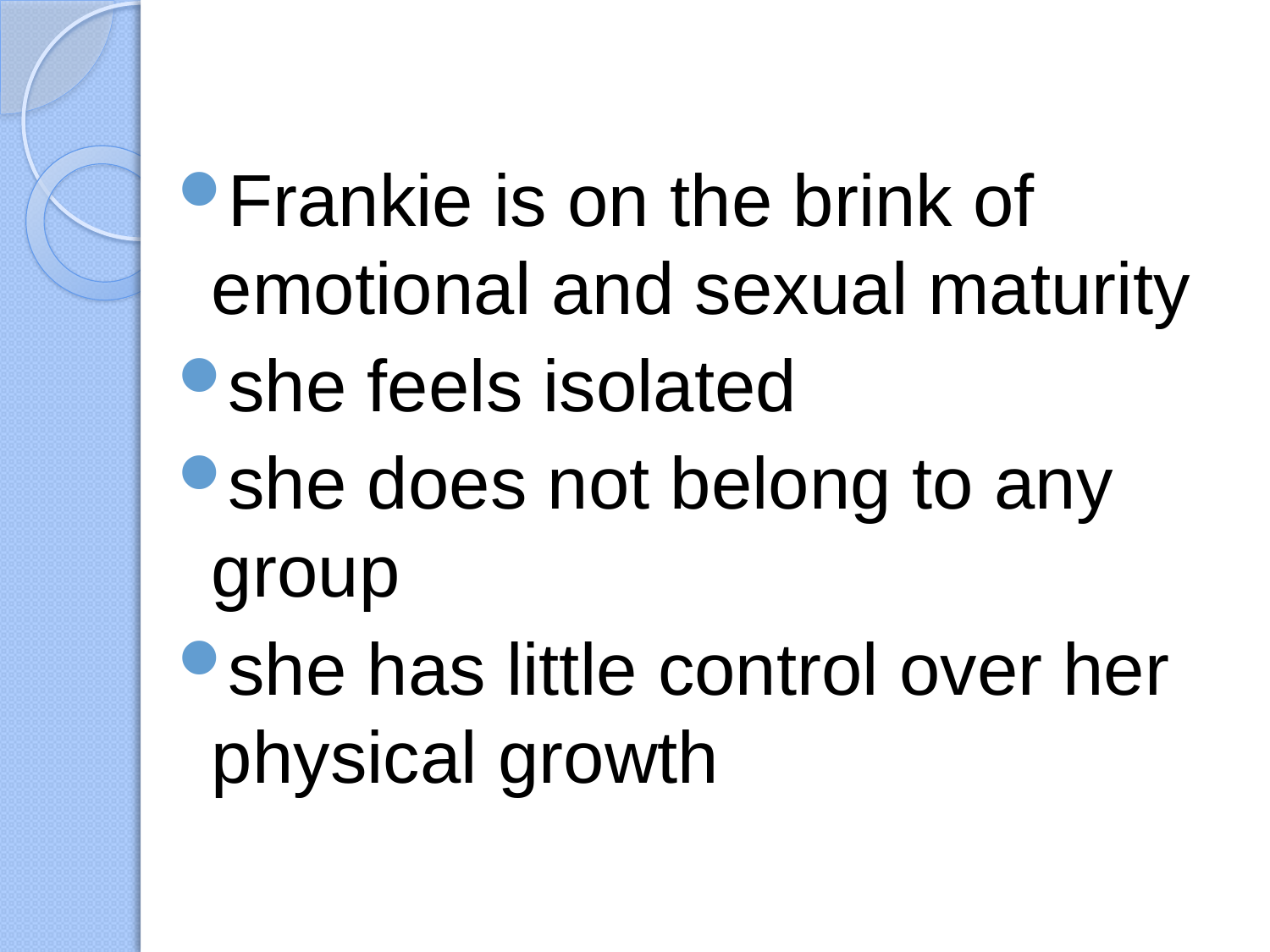

#
Frankie is on the brink of emotional and sexual maturity
she feels isolated
she does not belong to any group
she has little control over her physical growth